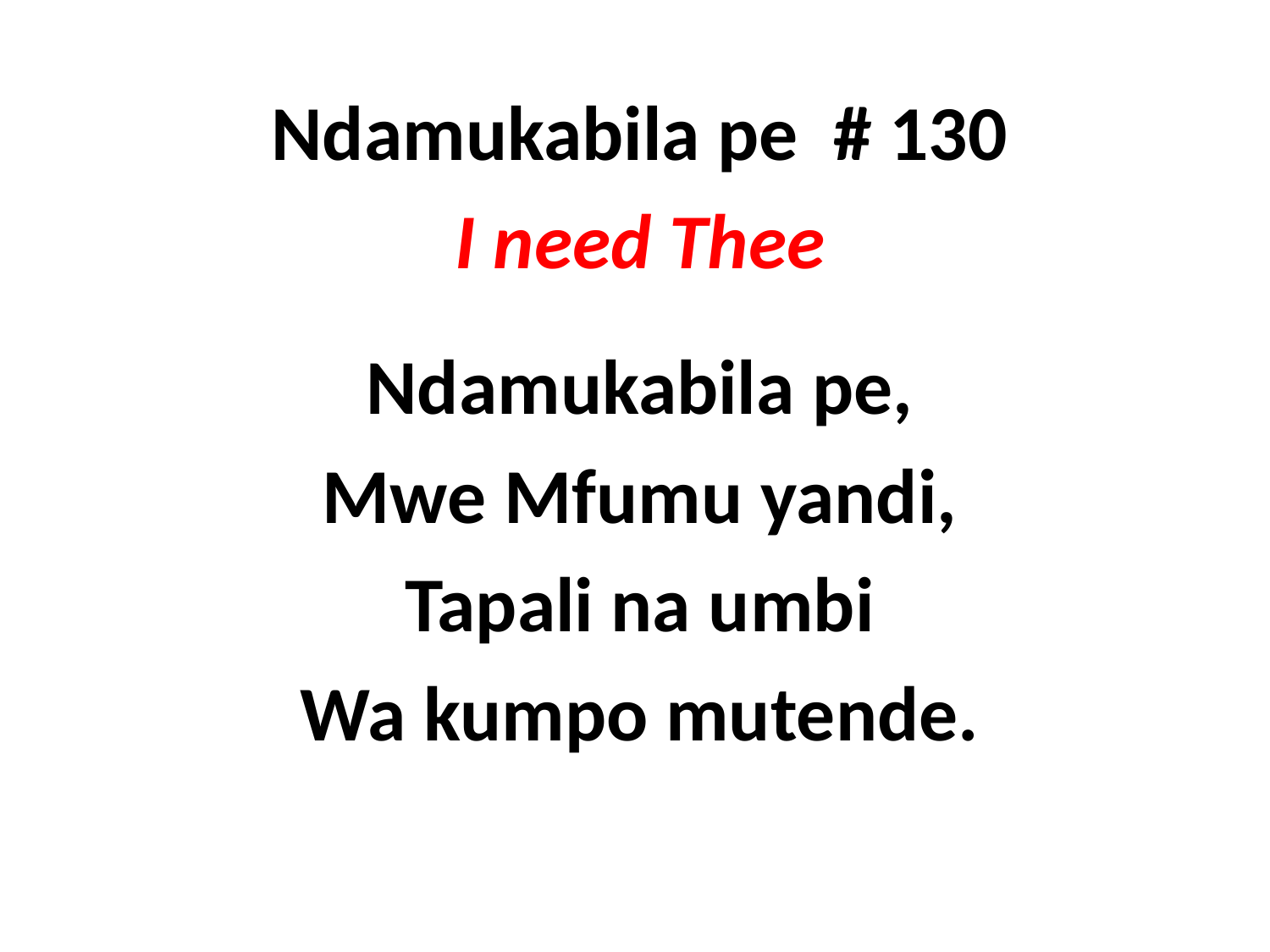

Ndamukabila pe  # 130
I need Thee

Ndamukabila pe,
Mwe Mfumu yandi,
 Tapali na umbi
Wa kumpo mutende.